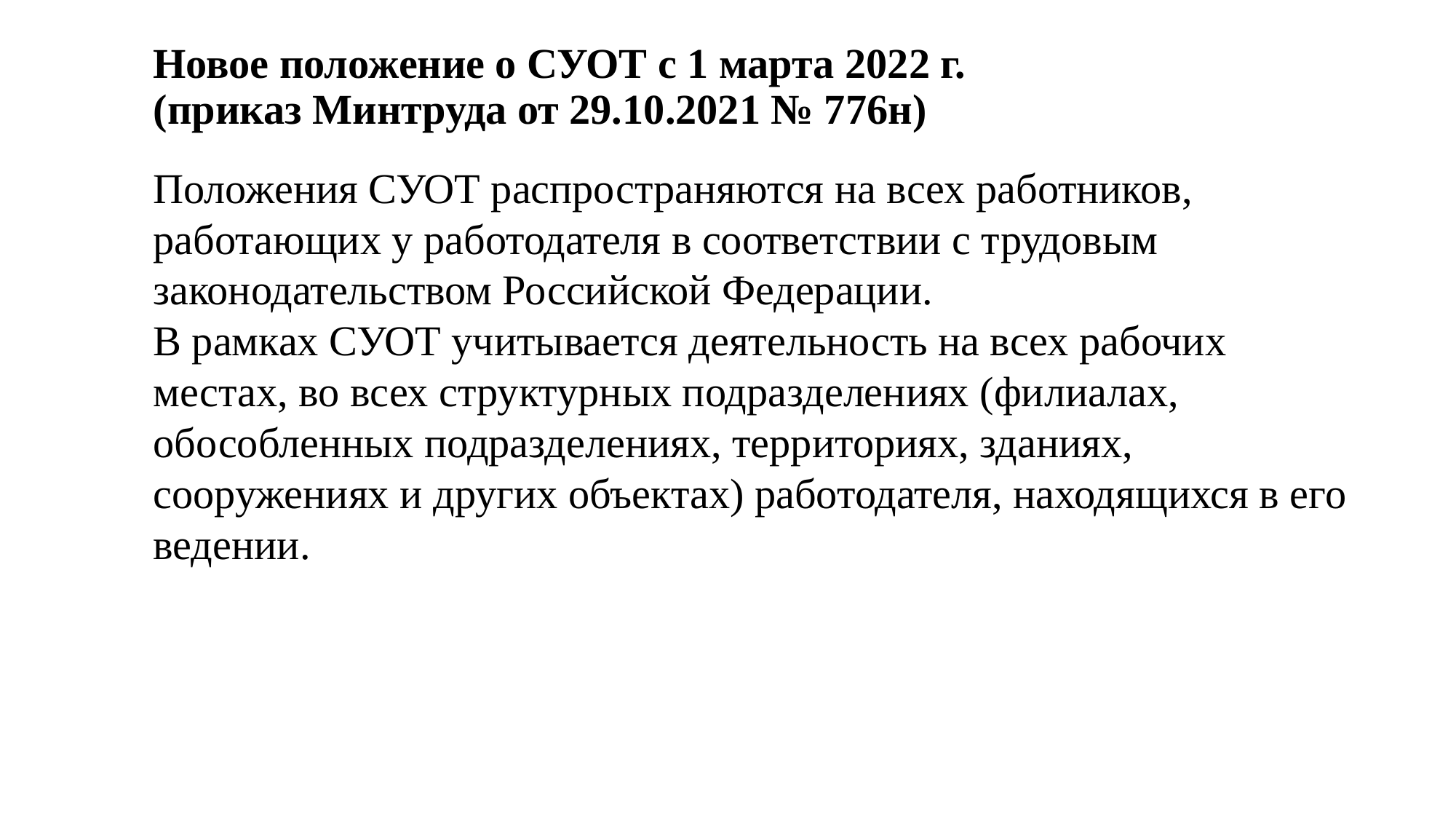

# Новое положение о СУОТ с 1 марта 2022 г. (приказ Минтруда от 29.10.2021 № 776н)
Положения СУОТ распространяются на всех работников, работающих у работодателя в соответствии с трудовым законодательством Российской Федерации.
В рамках СУОТ учитывается деятельность на всех рабочих местах, во всех структурных подразделениях (филиалах, обособленных подразделениях, территориях, зданиях, сооружениях и других объектах) работодателя, находящихся в его ведении.